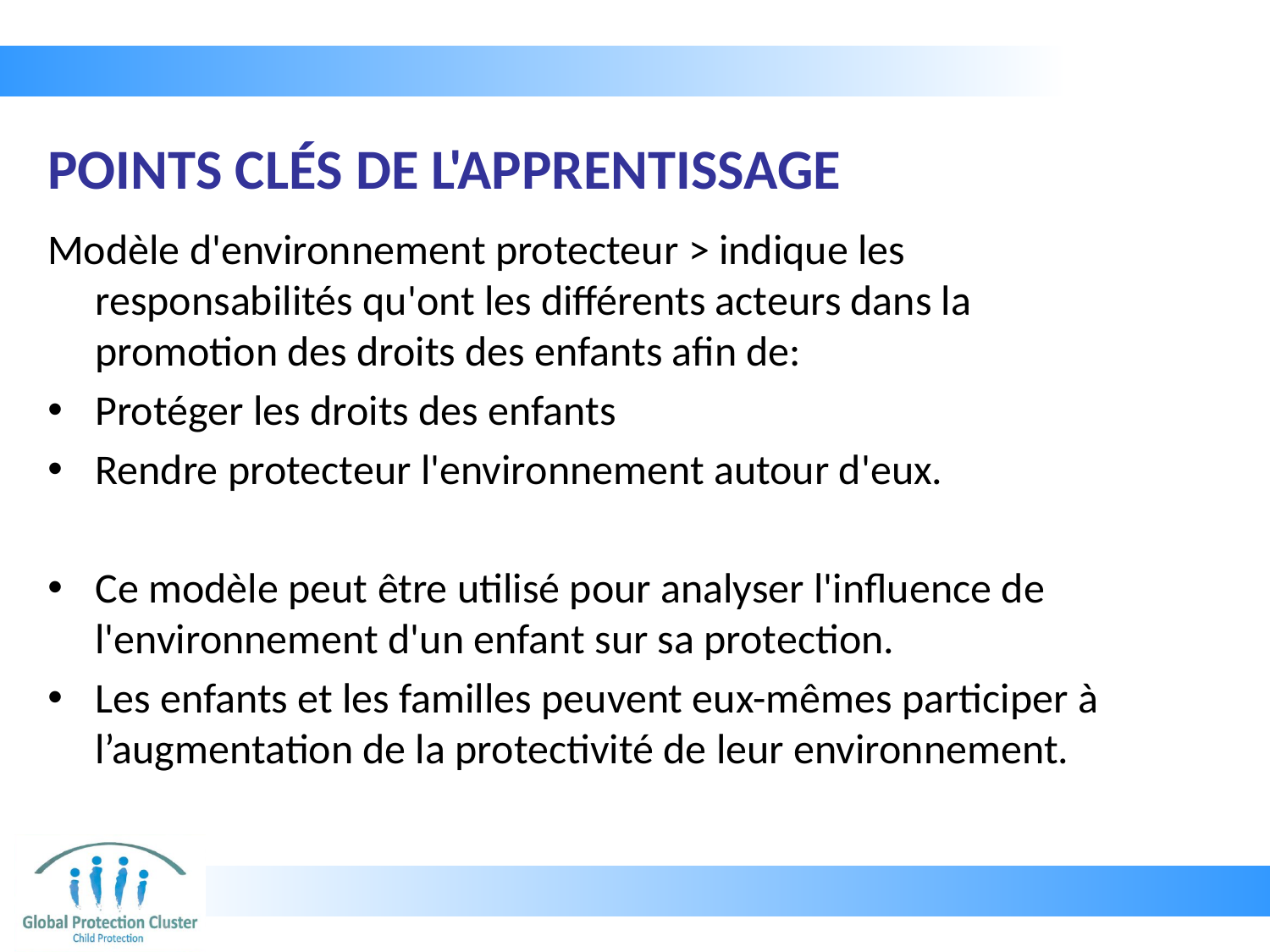

# POINTS CLÉS DE L'APPRENTISSAGE
Modèle d'environnement protecteur > indique les responsabilités qu'ont les différents acteurs dans la promotion des droits des enfants afin de:
Protéger les droits des enfants
Rendre protecteur l'environnement autour d'eux.

Ce modèle peut être utilisé pour analyser l'influence de l'environnement d'un enfant sur sa protection.
Les enfants et les familles peuvent eux-mêmes participer à l’augmentation de la protectivité de leur environnement.